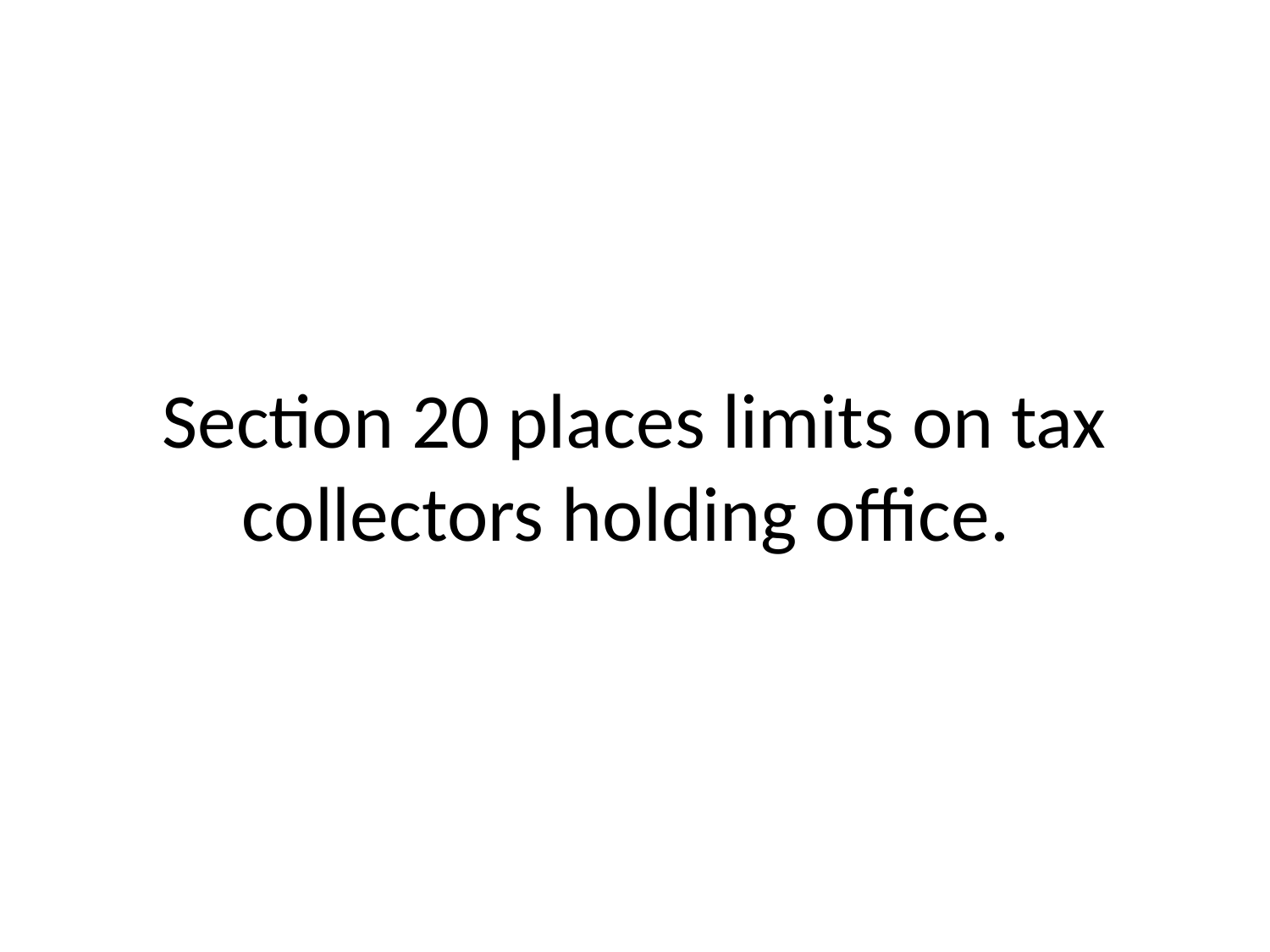

# Section 20 places limits on tax collectors holding office.